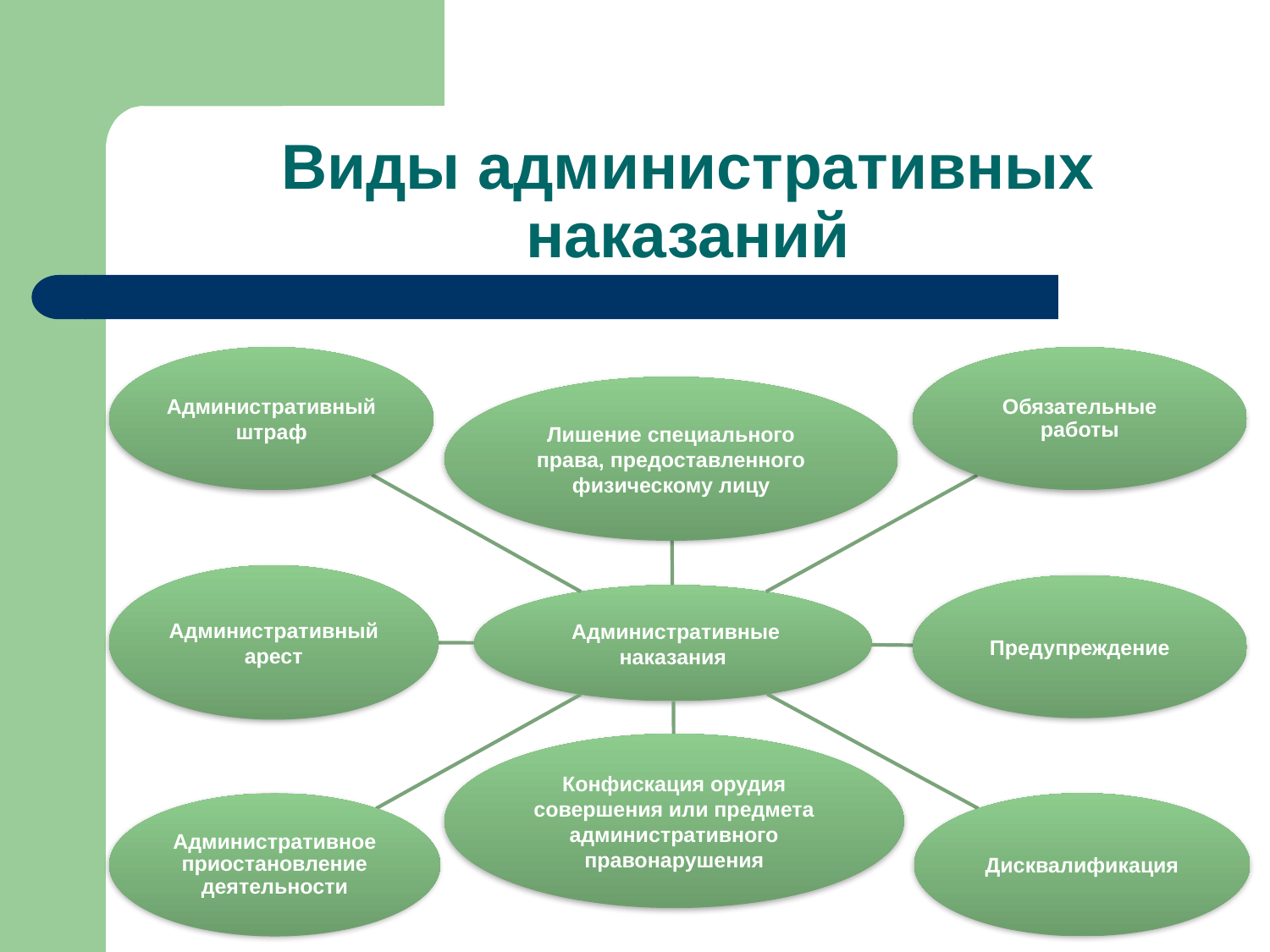

# Виды административных наказаний
 Административные наказания

Административный штраф

Обязательные работы

Административное приостановление деятельности

Предупреждение

Дисквалификация

Конфискация орудия совершения или предмета административного правонарушения

Лишение специального права, предоставленного физическому лицу

Административный арест